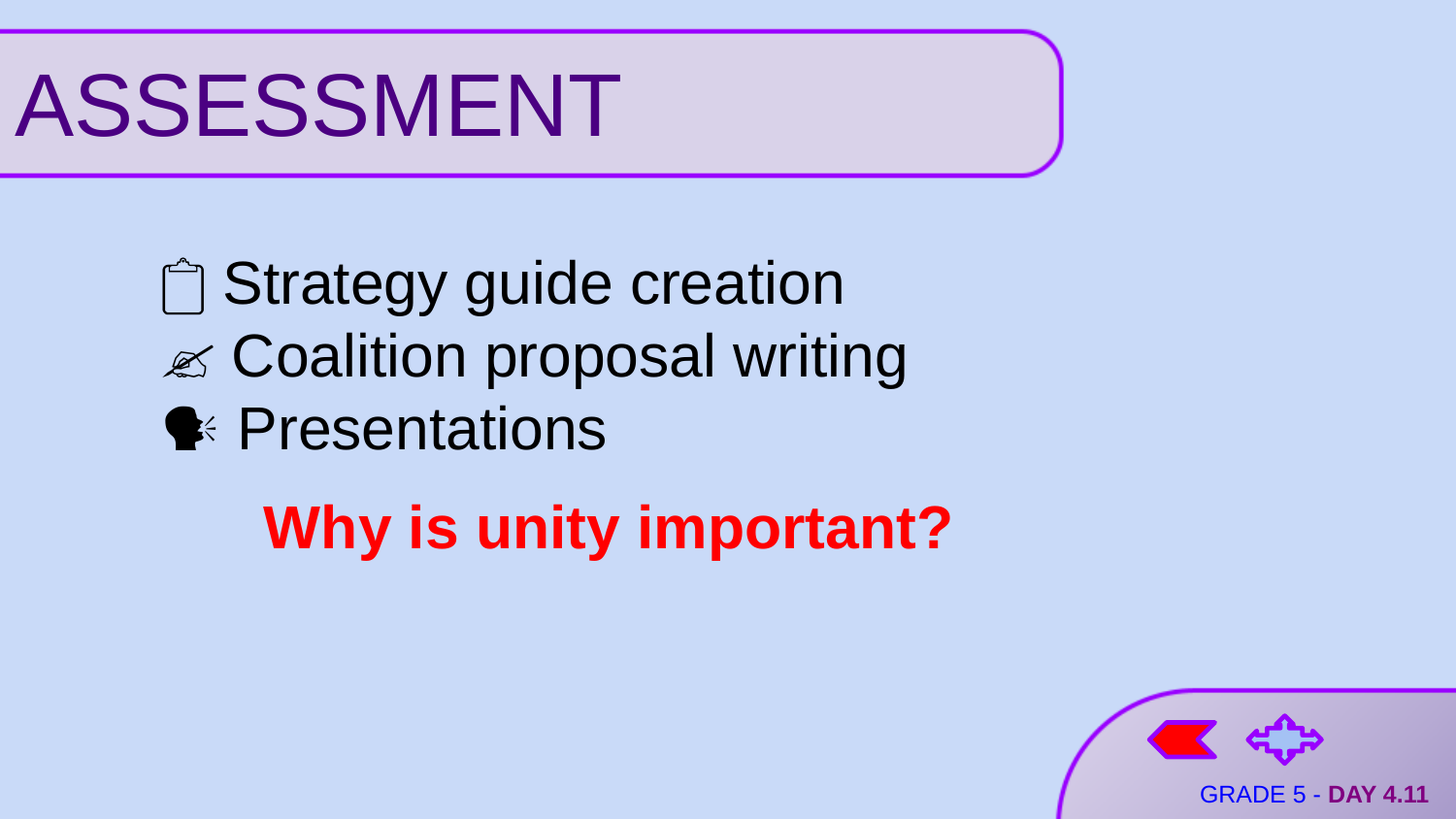

# ASSESSMENT

📋 Strategy guide creation
✍ Coalition proposal writing
🗣 Presentations
Why is unity important?

GRADE 5 - DAY 4.11